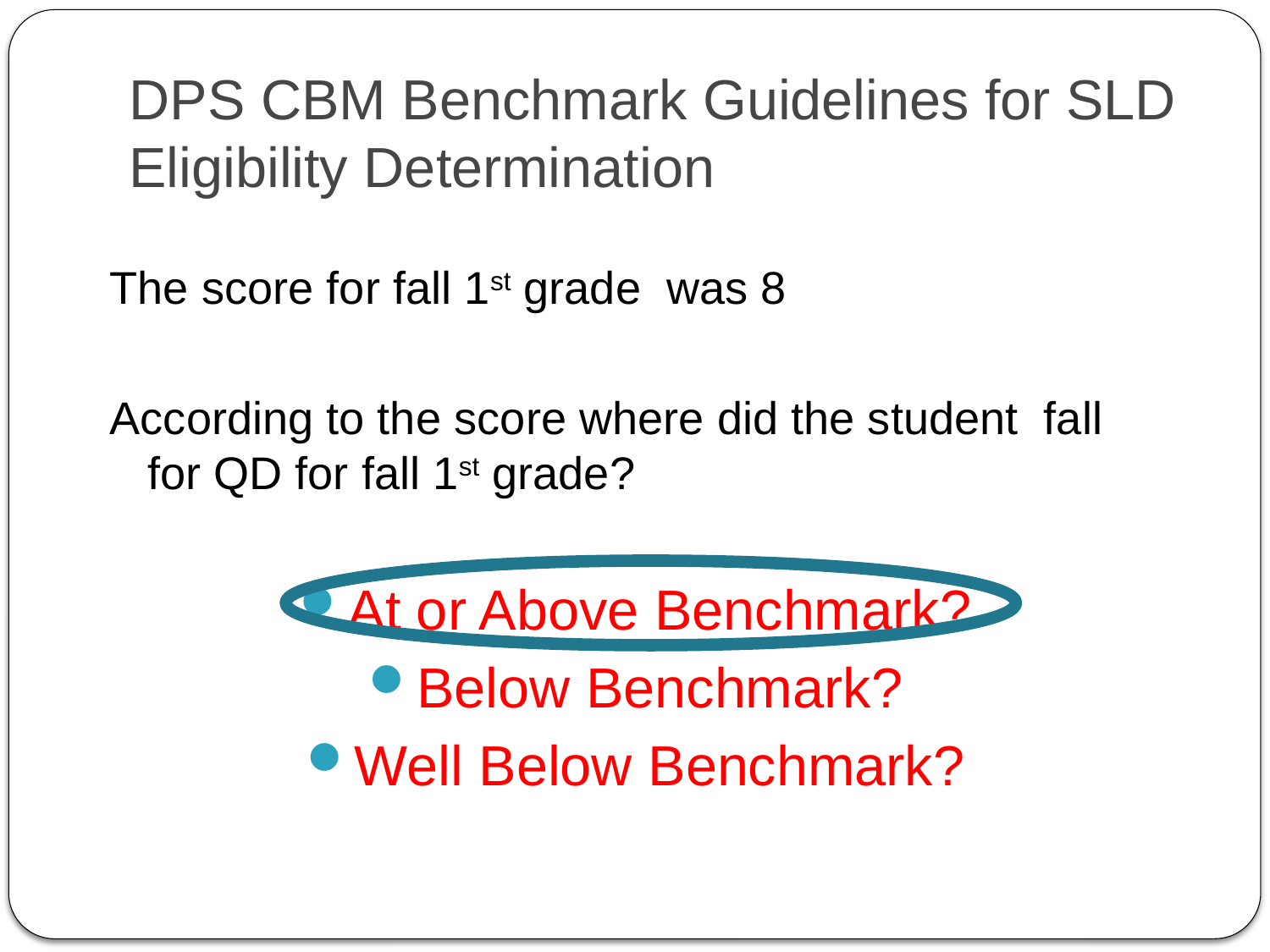

# DPS CBM Benchmark Guidelines for SLD Eligibility Determination
The score for fall 1st grade  was 8

According to the score where did the student  fall for QD for fall 1st grade?

At or Above Benchmark?
Below Benchmark?
Well Below Benchmark?